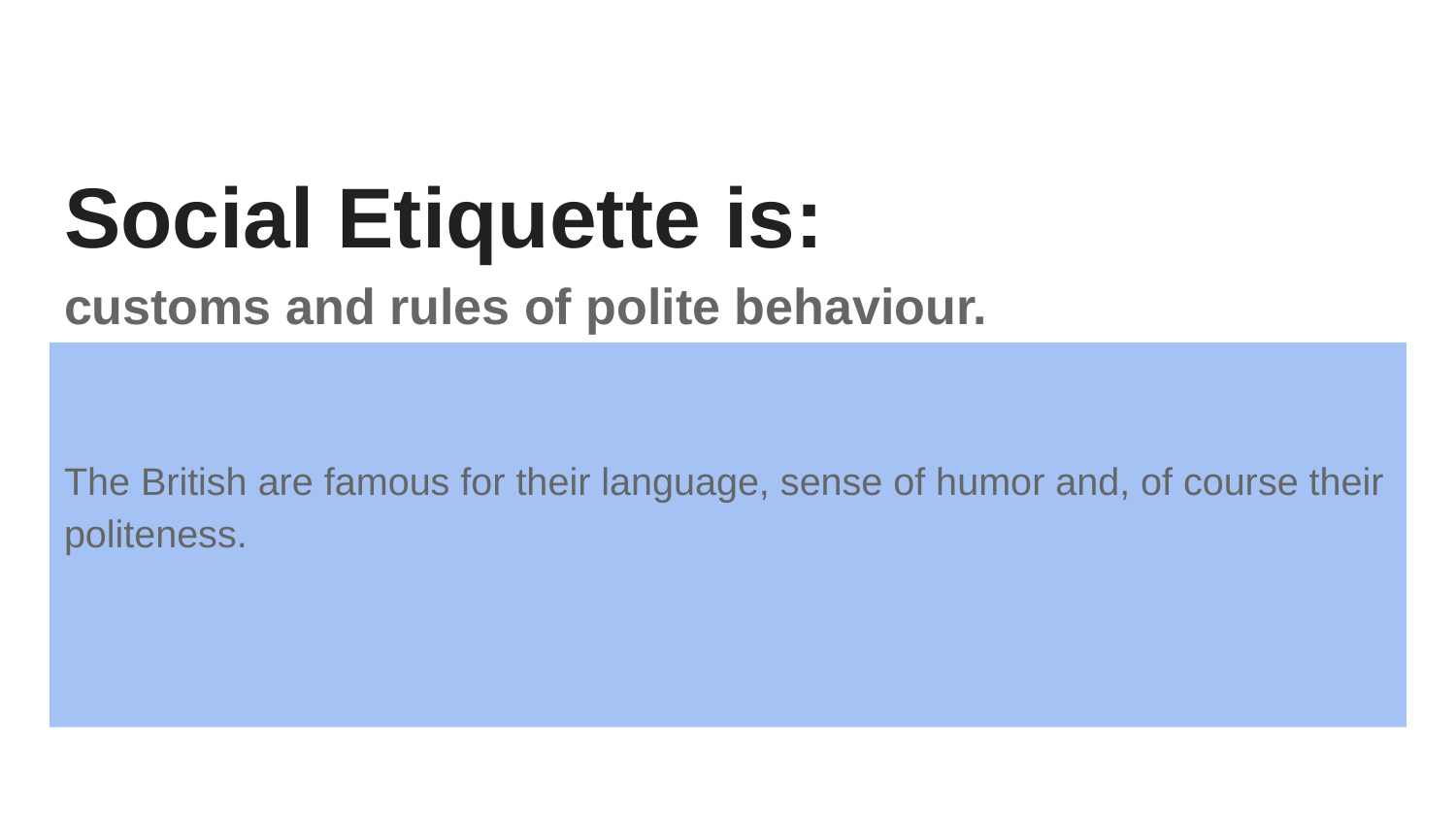

# Social Etiquette is:
customs and rules of polite behaviour.

The British are famous for their language, sense of humor and, of course their politeness.